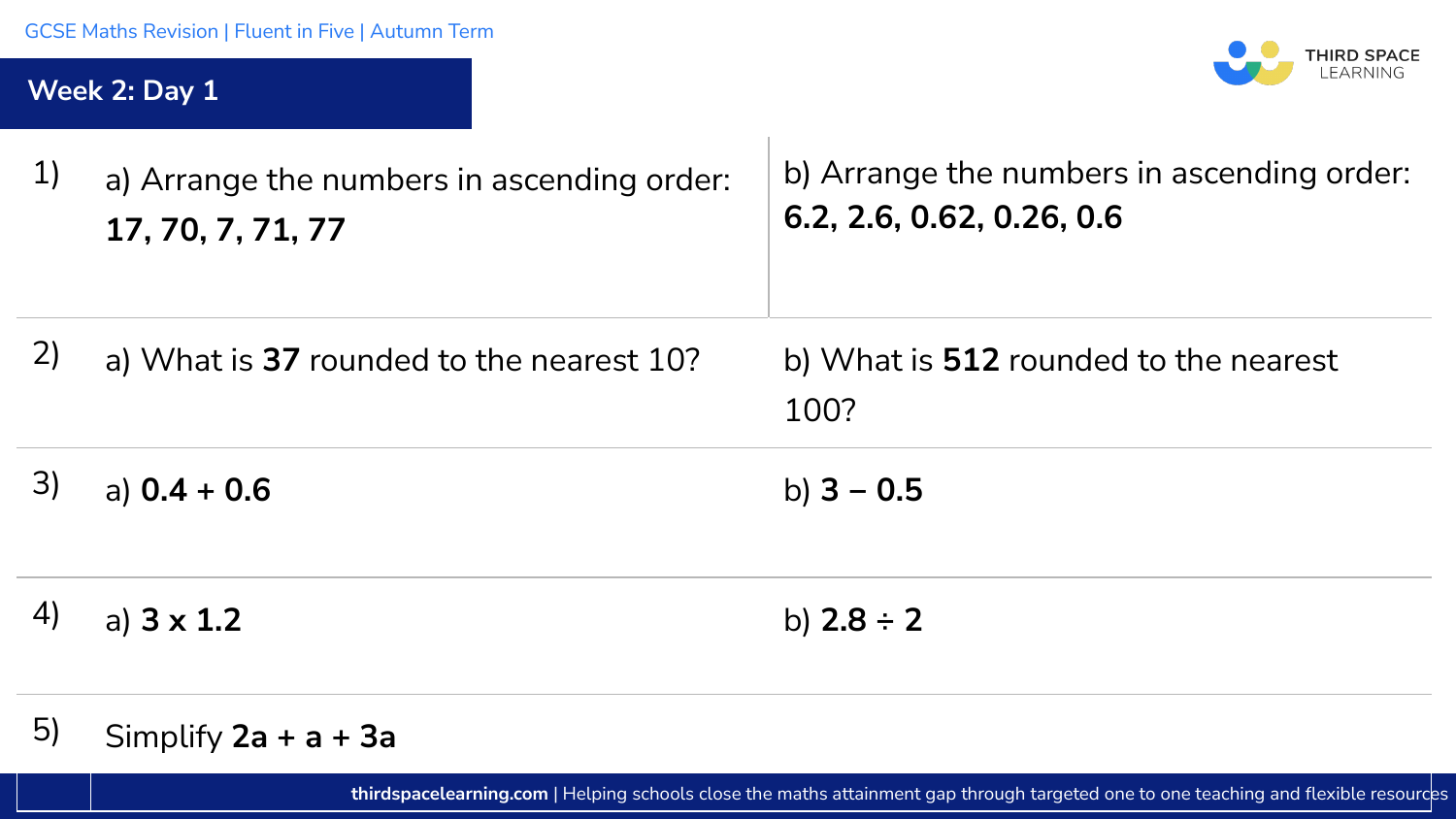

Week 2: Day 1
| 1) | a) Arrange the numbers in ascending order: 17, 70, 7, 71, 77 | b) Arrange the numbers in ascending order: 6.2, 2.6, 0.62, 0.26, 0.6 |
| --- | --- | --- |
| 2) | a) What is 37 rounded to the nearest 10? | b) What is 512 rounded to the nearest 100? |
| 3) | a) 0.4 + 0.6 | b) 3 − 0.5 |
| 4) | a) 3 x 1.2 | b) 2.8 ÷ 2 |
| 5) | Simplify 2a + a + 3a |  |